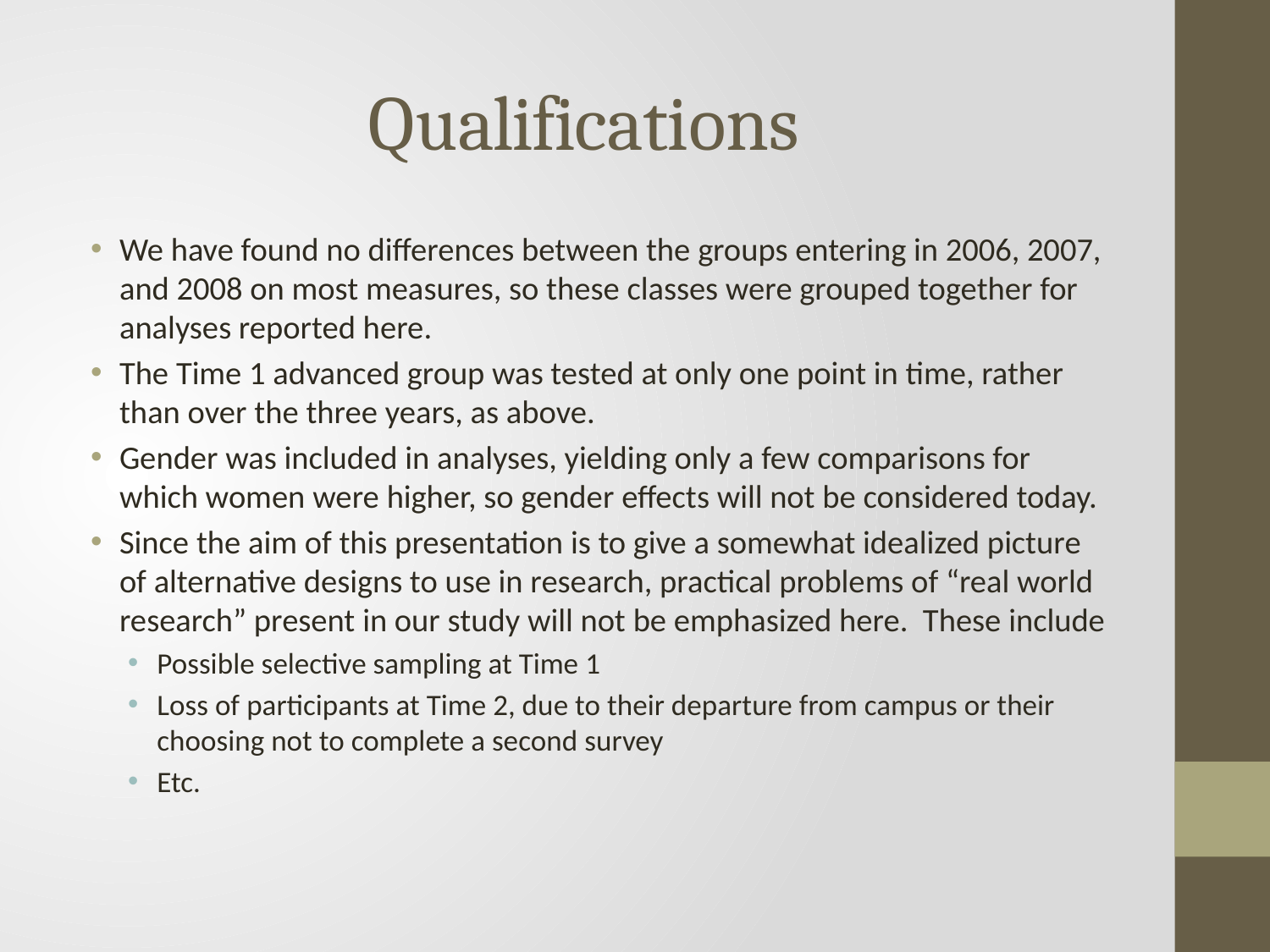

# Qualifications
We have found no differences between the groups entering in 2006, 2007, and 2008 on most measures, so these classes were grouped together for analyses reported here.
The Time 1 advanced group was tested at only one point in time, rather than over the three years, as above.
Gender was included in analyses, yielding only a few comparisons for which women were higher, so gender effects will not be considered today.
Since the aim of this presentation is to give a somewhat idealized picture of alternative designs to use in research, practical problems of “real world research” present in our study will not be emphasized here.  These include
Possible selective sampling at Time 1
Loss of participants at Time 2, due to their departure from campus or their choosing not to complete a second survey
Etc.